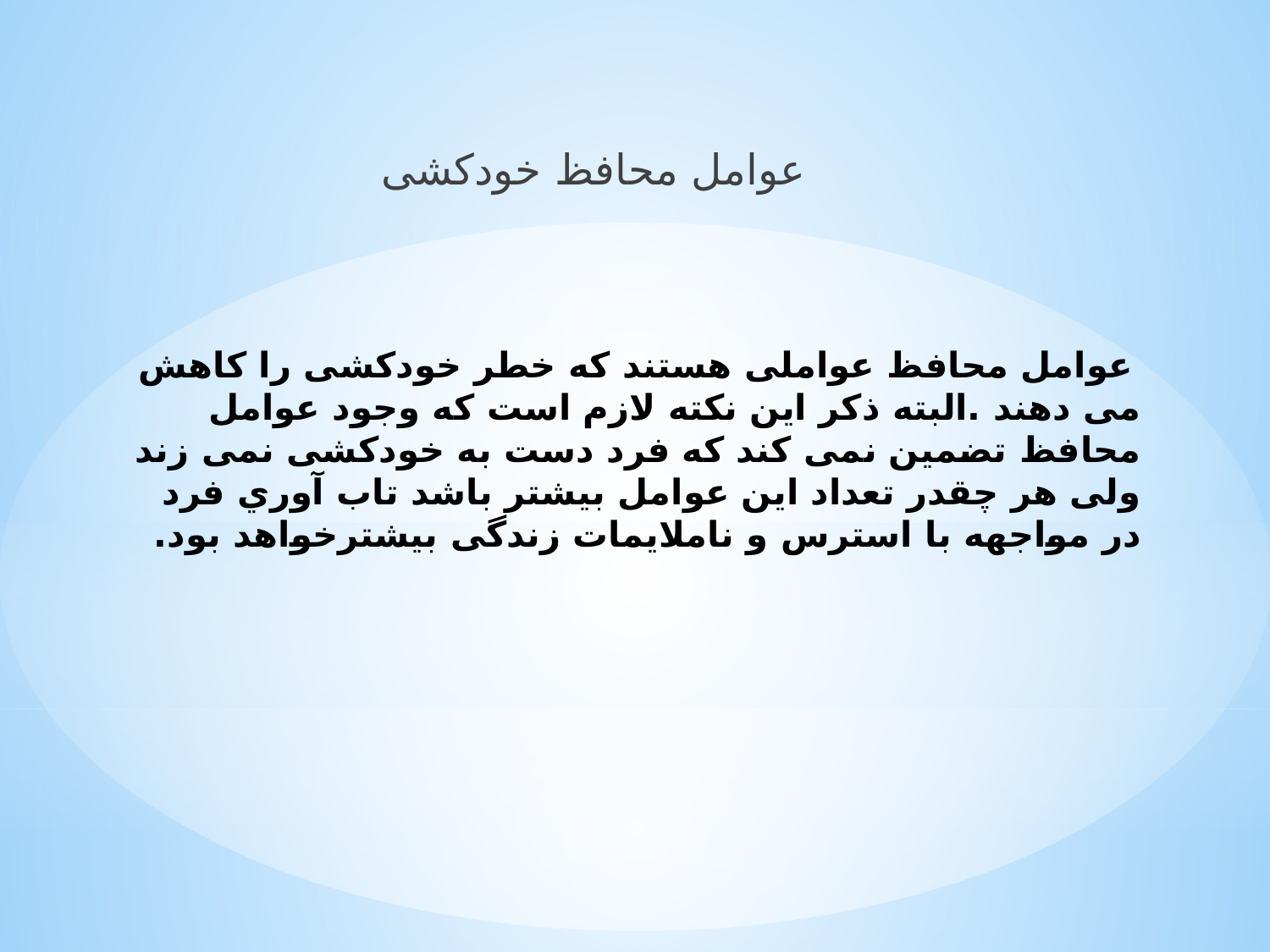

ﻋﻮاﻣﻞ ﻣﺤﺎﻓﻆ ﺧﻮدﮐﺸﯽ
# ﻋﻮاﻣﻞ ﻣﺤﺎﻓﻆ ﻋﻮاﻣﻠﯽ ﻫﺴﺘﻨﺪ ﮐﻪ ﺧﻄﺮ ﺧﻮدﮐﺸﯽ را ﮐﺎﻫﺶ ﻣﯽ دﻫﻨﺪ .اﻟﺒﺘﻪ ذﮐﺮ اﯾﻦ ﻧﮑﺘﻪ ﻻزم اﺳﺖ ﮐﻪ وﺟﻮد ﻋﻮاﻣﻞ ﻣﺤﺎﻓﻆ ﺗﻀﻤﯿﻦ ﻧﻤﯽ ﮐﻨﺪ ﮐﻪ ﻓﺮد دﺳﺖ ﺑﻪ ﺧﻮدﮐﺸﯽ ﻧﻤﯽ زﻧﺪ وﻟﯽ ﻫﺮ ﭼﻘﺪر ﺗﻌﺪاد اﯾﻦ ﻋﻮاﻣﻞ ﺑﯿﺸﺘﺮ ﺑﺎﺷﺪ ﺗﺎب آوري ﻓﺮد  در ﻣﻮاﺟﻬﻪ ﺑﺎ اﺳﺘﺮس و ﻧﺎﻣﻼﯾﻤﺎت زﻧﺪﮔﯽ ﺑﯿﺸﺘﺮﺧﻮاﻫﺪ ﺑﻮد.